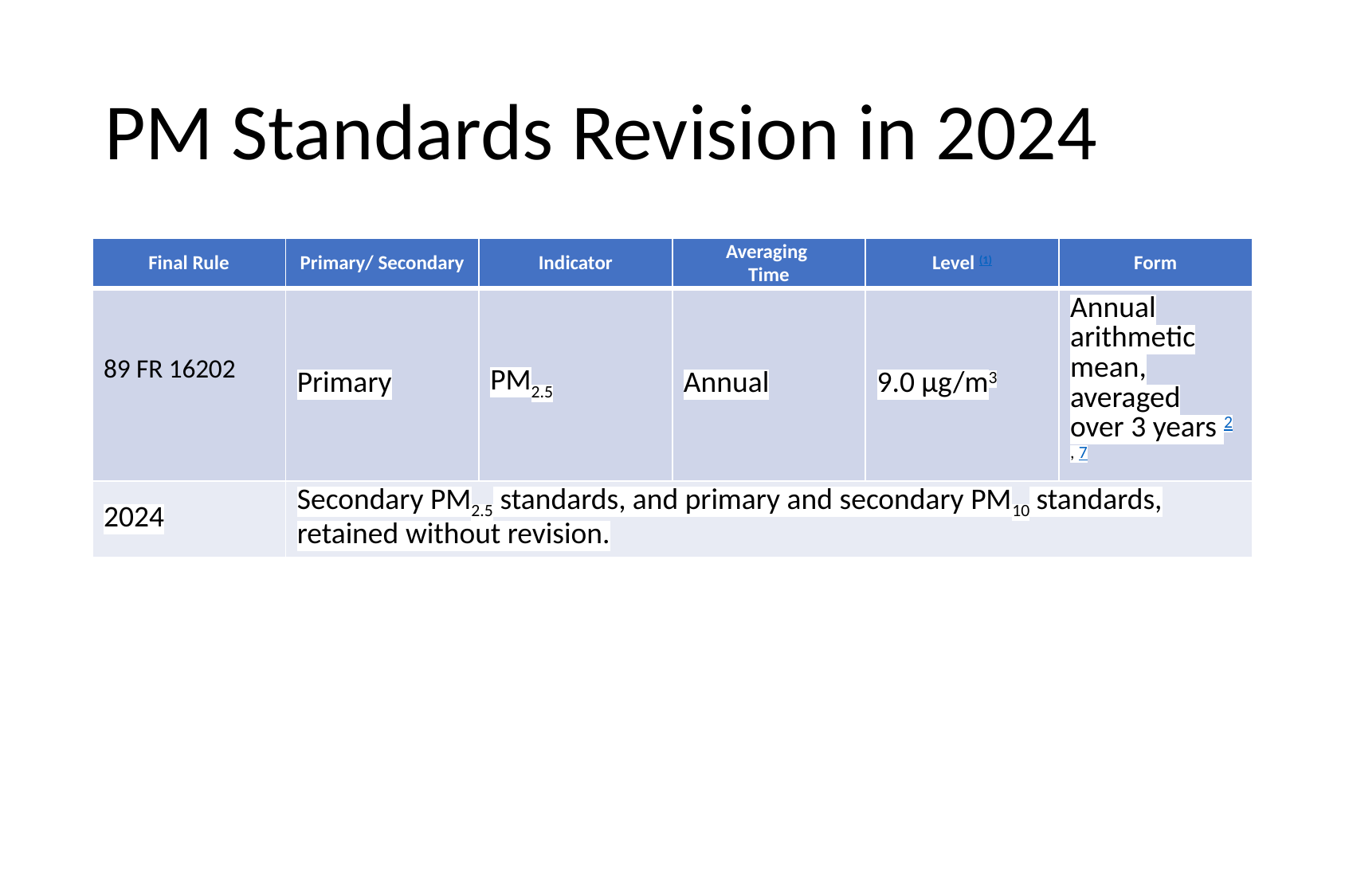

# PM Standards Revision in 2024
| Final Rule | Primary/ Secondary | Indicator | Averaging Time | Level (1) | Form |
| --- | --- | --- | --- | --- | --- |
| 89 FR 16202 | Primary | PM2.5 | Annual | 9.0 µg/m3 | Annual arithmetic mean, averaged over 3 years 2, 7 |
| 2024 | Secondary PM2.5 standards, and primary and secondary PM10 standards, retained without revision. |  |  |  |  |